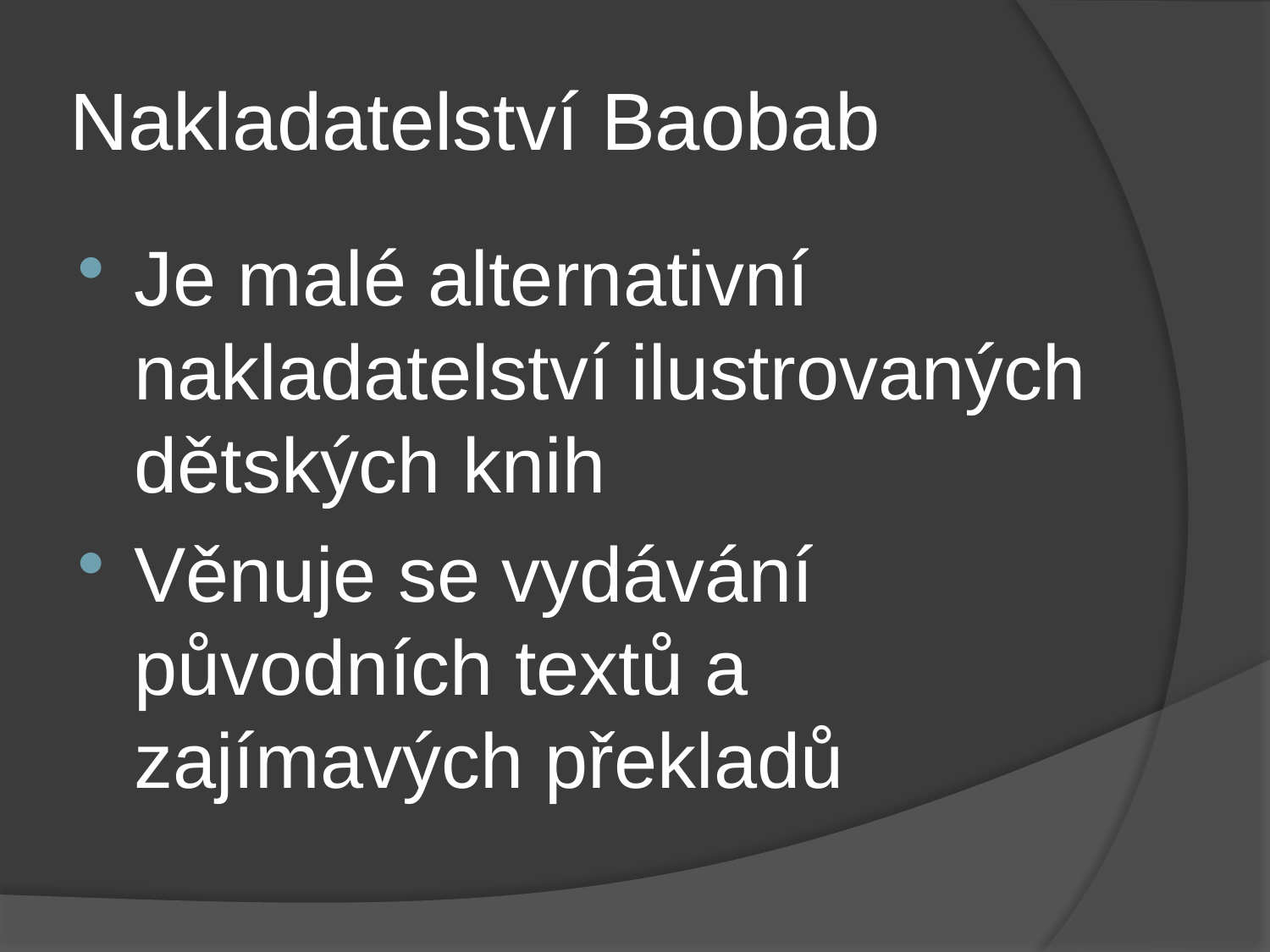

# Nakladatelství Baobab
Je malé alternativní nakladatelství ilustrovaných dětských knih
Věnuje se vydávání původních textů a zajímavých překladů